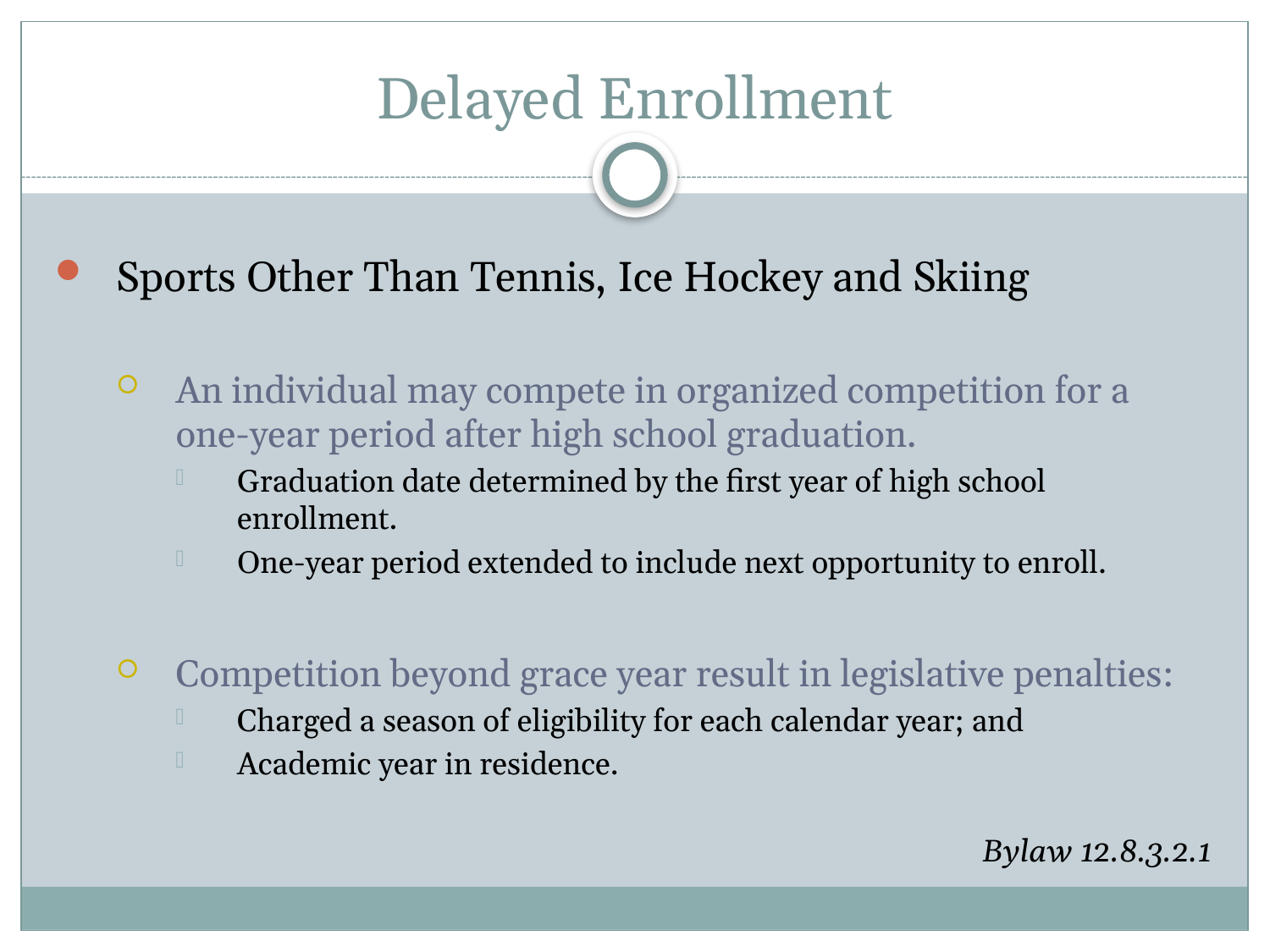

# Delayed Enrollment
Sports Other Than Tennis, Ice Hockey and Skiing

An individual may compete in organized competition for a one-year period after high school graduation.
Graduation date determined by the first year of high school enrollment.
One-year period extended to include next opportunity to enroll.

Competition beyond grace year result in legislative penalties:
Charged a season of eligibility for each calendar year; and
Academic year in residence.

Bylaw 12.8.3.2.1